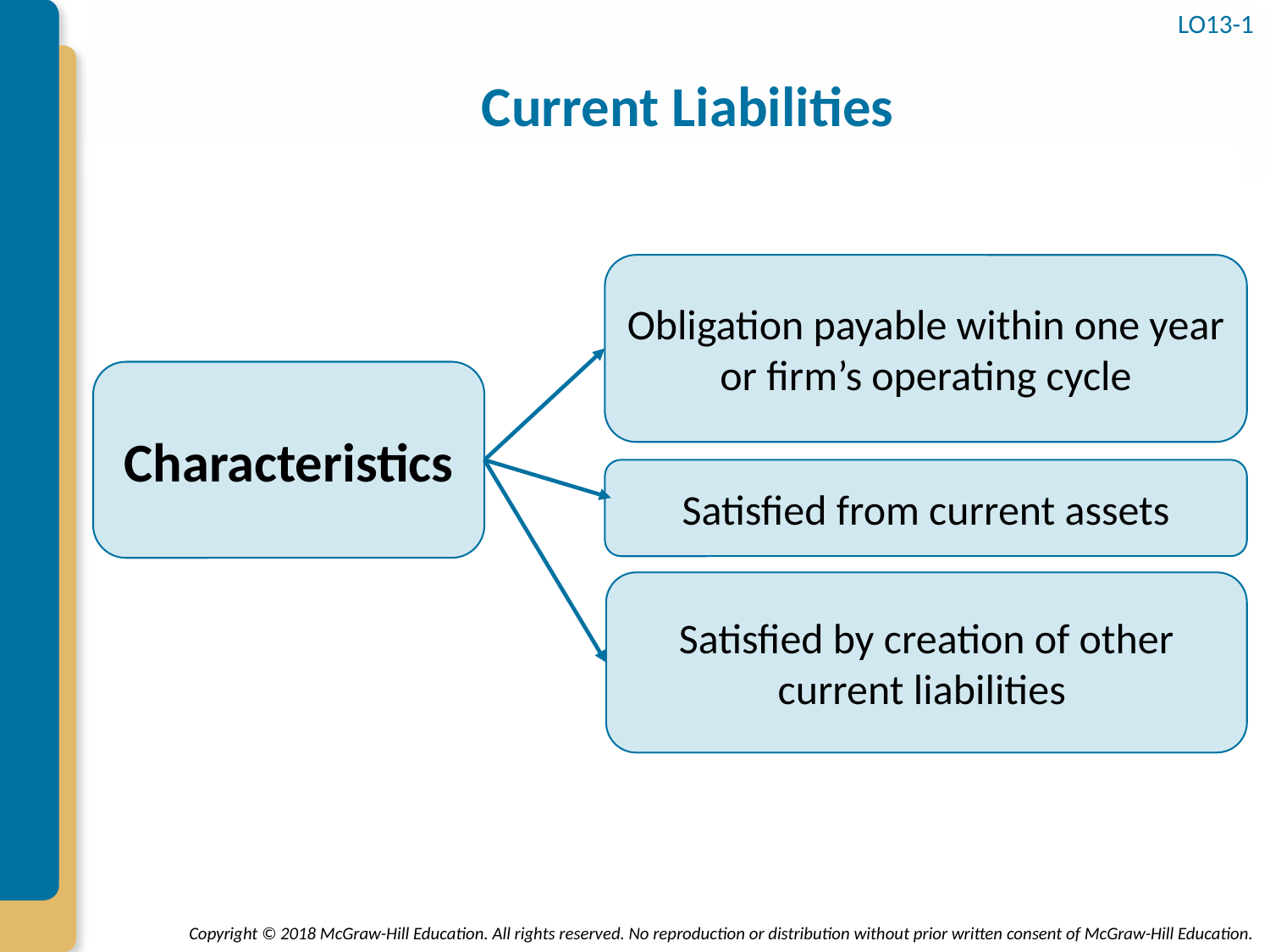

# Current Liabilities
LO13-1
Obligation payable within one year or firm’s operating cycle
Characteristics
Satisfied from current assets
Satisfied by creation of other current liabilities